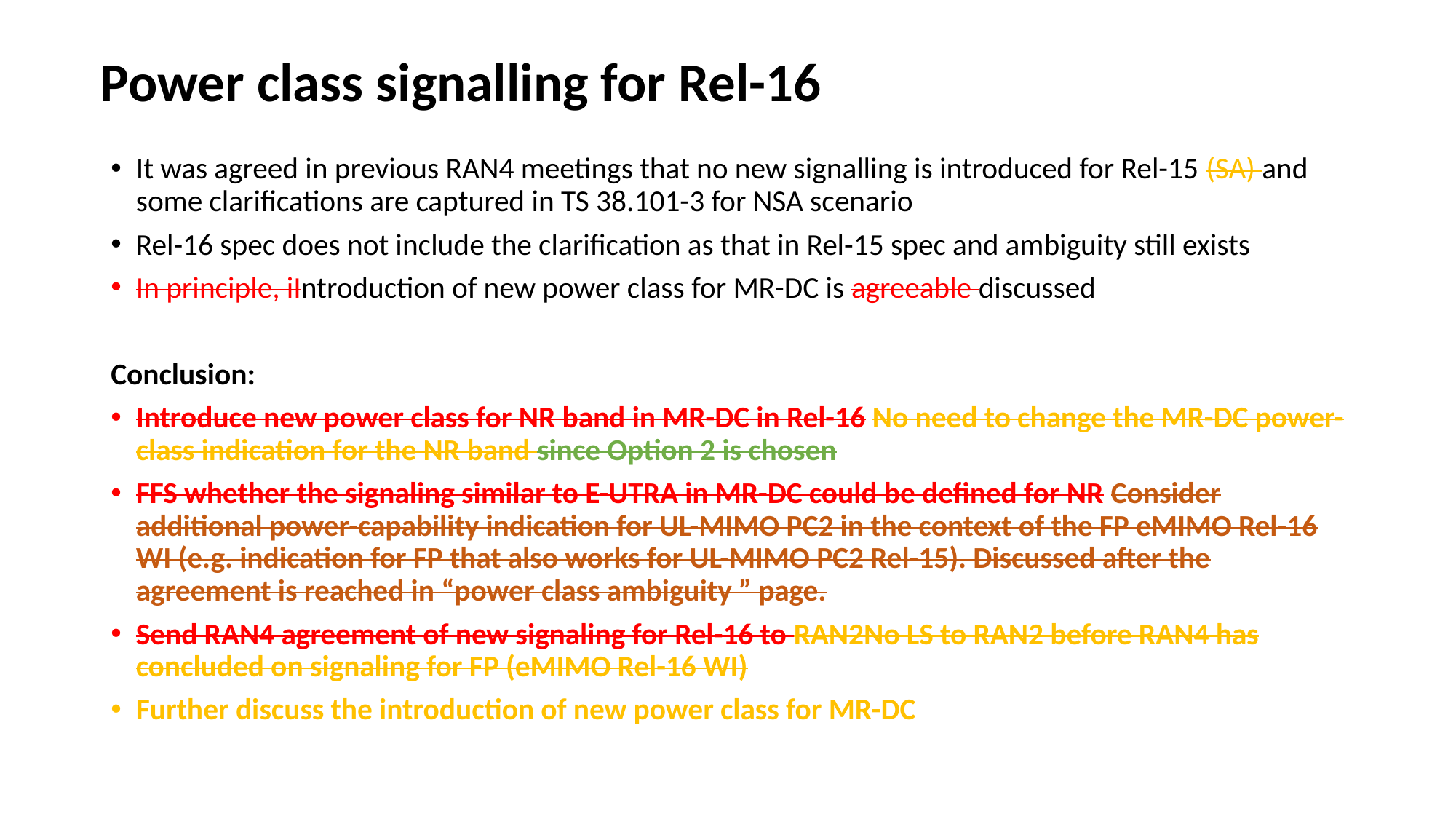

# Power class signalling for Rel-16
It was agreed in previous RAN4 meetings that no new signalling is introduced for Rel-15 (SA) and some clarifications are captured in TS 38.101-3 for NSA scenario
Rel-16 spec does not include the clarification as that in Rel-15 spec and ambiguity still exists
In principle, iIntroduction of new power class for MR-DC is agreeable discussed

Conclusion:
Introduce new power class for NR band in MR-DC in Rel-16 No need to change the MR-DC power-class indication for the NR band since Option 2 is chosen
FFS whether the signaling similar to E-UTRA in MR-DC could be defined for NR Consider additional power-capability indication for UL-MIMO PC2 in the context of the FP eMIMO Rel-16 WI (e.g. indication for FP that also works for UL-MIMO PC2 Rel-15). Discussed after the agreement is reached in “power class ambiguity ” page.
Send RAN4 agreement of new signaling for Rel-16 to RAN2No LS to RAN2 before RAN4 has concluded on signaling for FP (eMIMO Rel-16 WI)
Further discuss the introduction of new power class for MR-DC